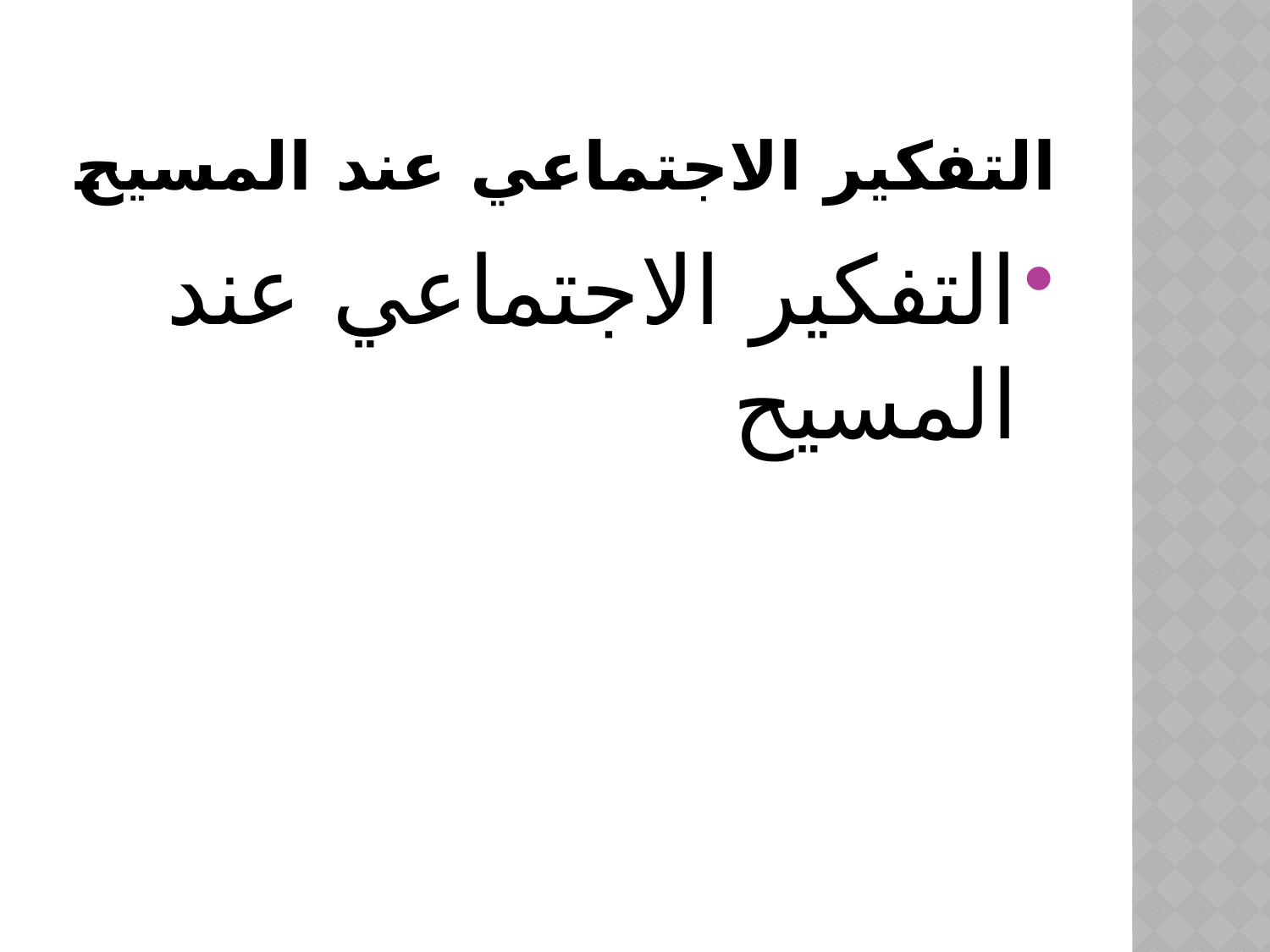

# التفكير الاجتماعي عند المسيح
التفكير الاجتماعي عند المسيح